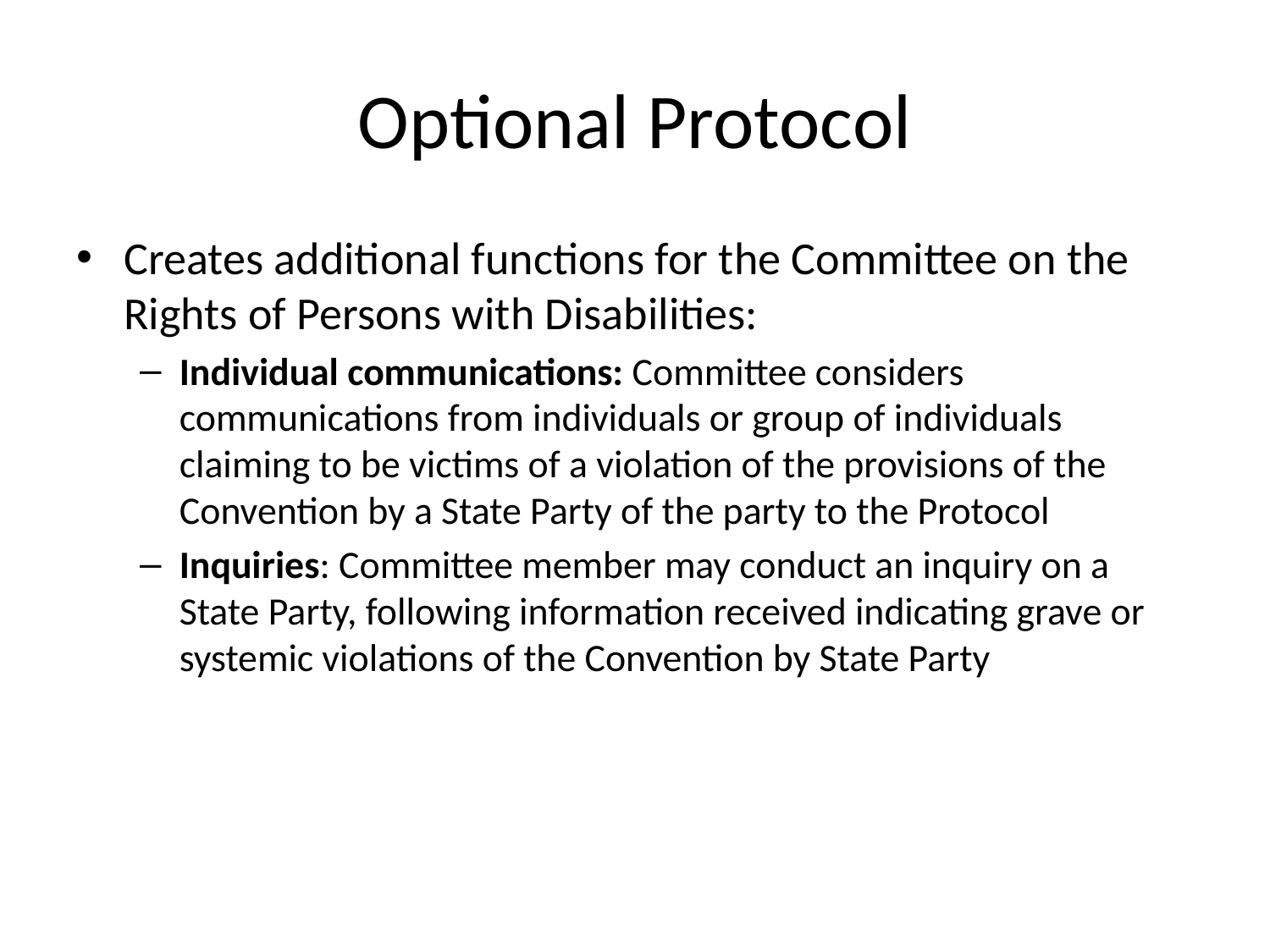

# Optional Protocol
Creates additional functions for the Committee on the Rights of Persons with Disabilities:
Individual communications: Committee considers communications from individuals or group of individuals claiming to be victims of a violation of the provisions of the Convention by a State Party of the party to the Protocol
Inquiries: Committee member may conduct an inquiry on a State Party, following information received indicating grave or systemic violations of the Convention by State Party